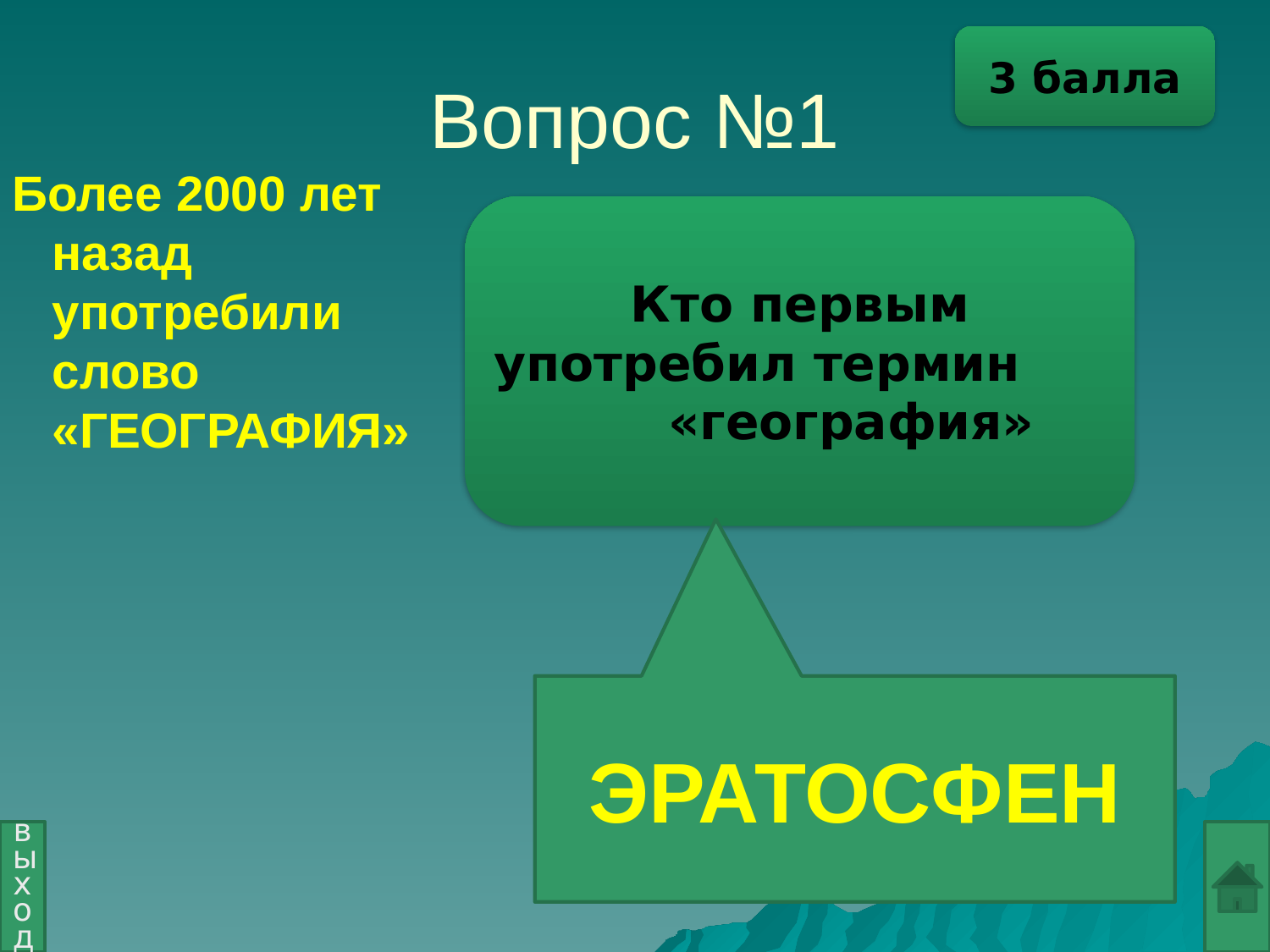

3 балла
# Вопрос №1
Более 2000 лет назад употребили слово «ГЕОГРАФИЯ»
Кто первым употребил термин            «география»
ЭРАТОСФЕН
выход